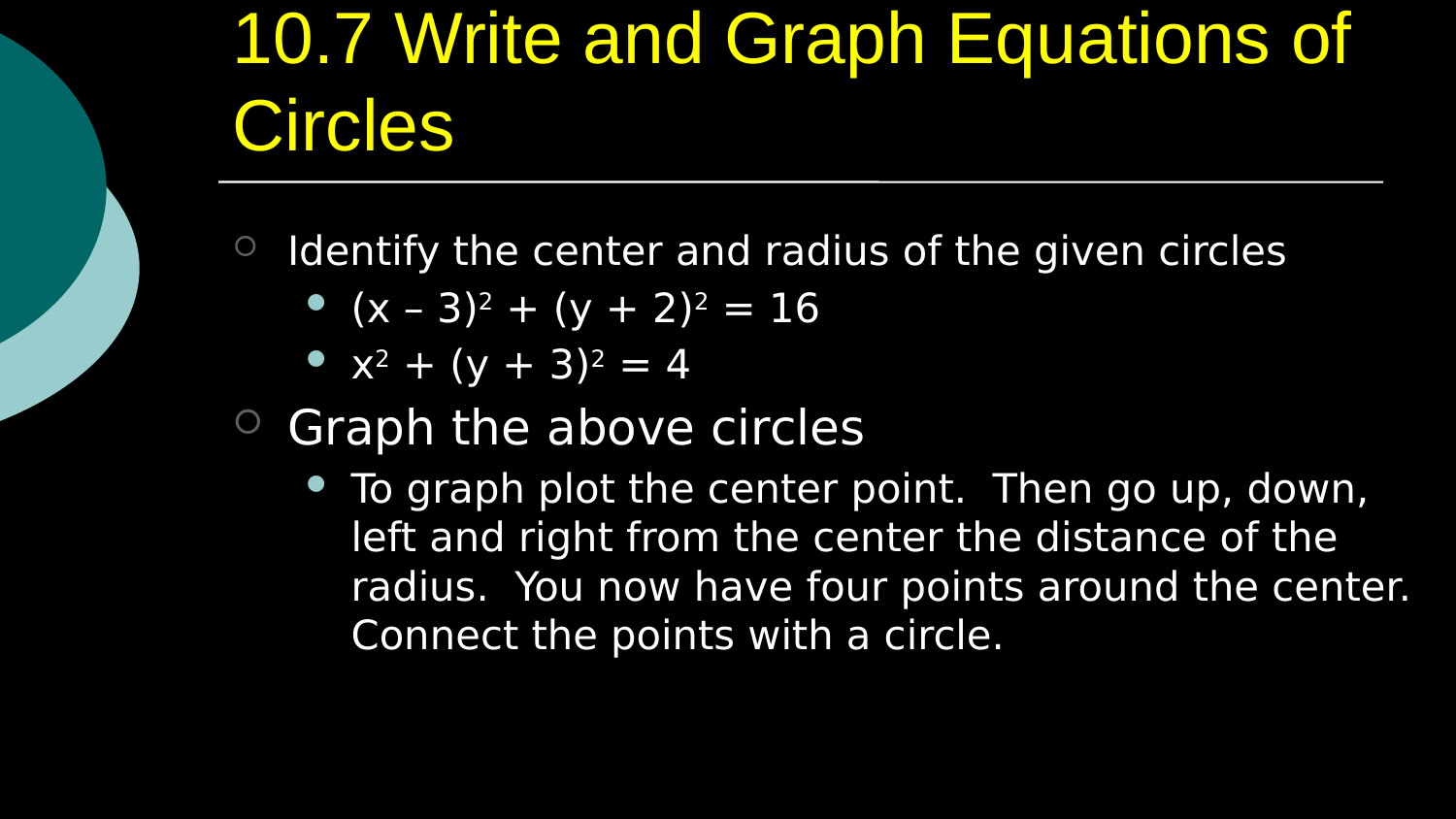

# 10.7 Write and Graph Equations of Circles
Identify the center and radius of the given circles
(x – 3)2 + (y + 2)2 = 16
x2 + (y + 3)2 = 4
Graph the above circles
To graph plot the center point.  Then go up, down, left and right from the center the distance of the radius.  You now have four points around the center.  Connect the points with a circle.